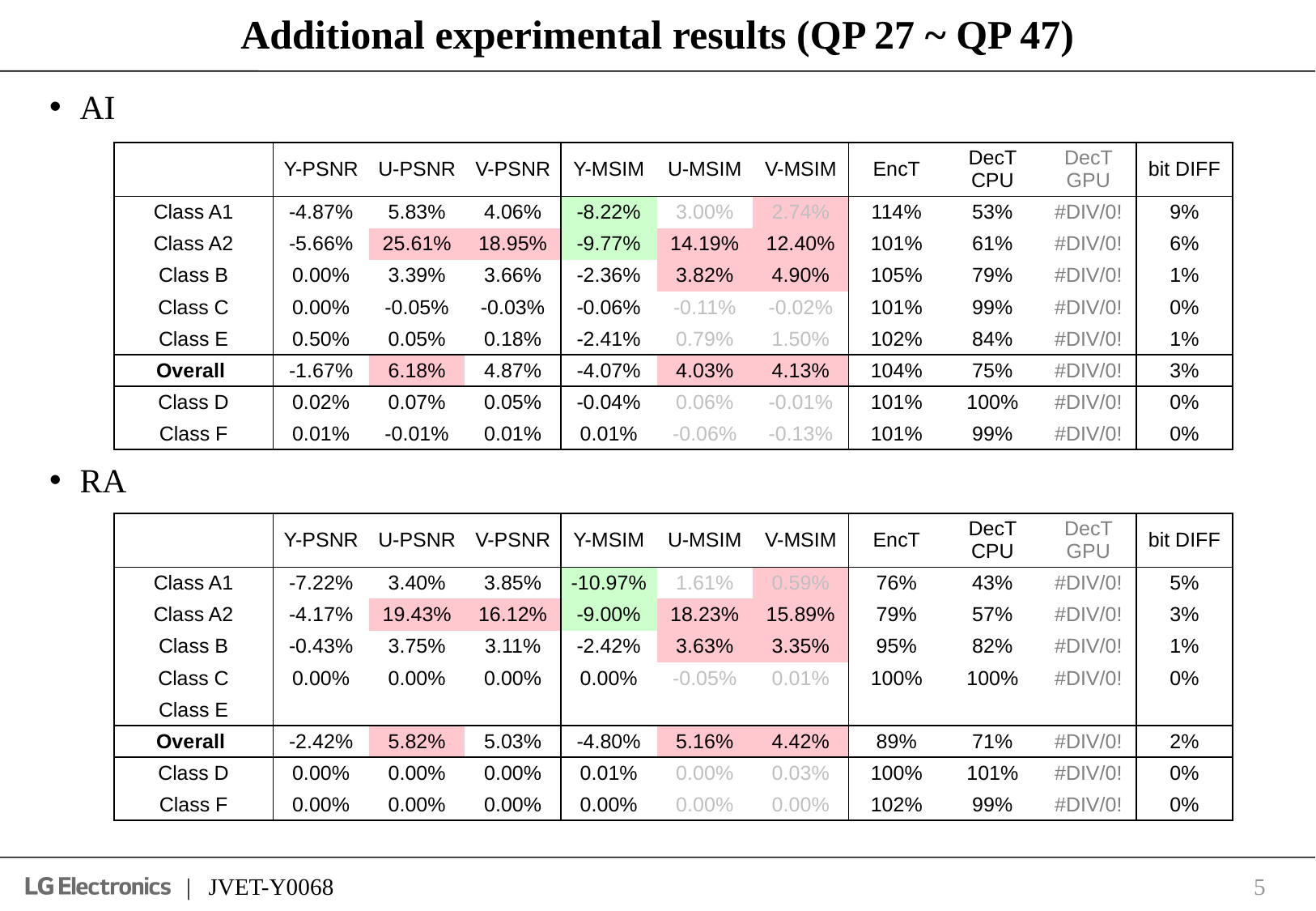

# Additional experimental results (QP 27 ~ QP 47)
AI

RA
|  | Y-PSNR | U-PSNR | V-PSNR | Y-MSIM | U-MSIM | V-MSIM | EncT | DecT CPU | DecT GPU | bit DIFF |
| --- | --- | --- | --- | --- | --- | --- | --- | --- | --- | --- |
| Class A1 | -4.87% | 5.83% | 4.06% | -8.22% | 3.00% | 2.74% | 114% | 53% | #DIV/0! | 9% |
| Class A2 | -5.66% | 25.61% | 18.95% | -9.77% | 14.19% | 12.40% | 101% | 61% | #DIV/0! | 6% |
| Class B | 0.00% | 3.39% | 3.66% | -2.36% | 3.82% | 4.90% | 105% | 79% | #DIV/0! | 1% |
| Class C | 0.00% | -0.05% | -0.03% | -0.06% | -0.11% | -0.02% | 101% | 99% | #DIV/0! | 0% |
| Class E | 0.50% | 0.05% | 0.18% | -2.41% | 0.79% | 1.50% | 102% | 84% | #DIV/0! | 1% |
| Overall | -1.67% | 6.18% | 4.87% | -4.07% | 4.03% | 4.13% | 104% | 75% | #DIV/0! | 3% |
| Class D | 0.02% | 0.07% | 0.05% | -0.04% | 0.06% | -0.01% | 101% | 100% | #DIV/0! | 0% |
| Class F | 0.01% | -0.01% | 0.01% | 0.01% | -0.06% | -0.13% | 101% | 99% | #DIV/0! | 0% |
|  | Y-PSNR | U-PSNR | V-PSNR | Y-MSIM | U-MSIM | V-MSIM | EncT | DecT CPU | DecT GPU | bit DIFF |
| --- | --- | --- | --- | --- | --- | --- | --- | --- | --- | --- |
| Class A1 | -7.22% | 3.40% | 3.85% | -10.97% | 1.61% | 0.59% | 76% | 43% | #DIV/0! | 5% |
| Class A2 | -4.17% | 19.43% | 16.12% | -9.00% | 18.23% | 15.89% | 79% | 57% | #DIV/0! | 3% |
| Class B | -0.43% | 3.75% | 3.11% | -2.42% | 3.63% | 3.35% | 95% | 82% | #DIV/0! | 1% |
| Class C | 0.00% | 0.00% | 0.00% | 0.00% | -0.05% | 0.01% | 100% | 100% | #DIV/0! | 0% |
| Class E |  |  |  |  |  |  |  |  |  |  |
| Overall | -2.42% | 5.82% | 5.03% | -4.80% | 5.16% | 4.42% | 89% | 71% | #DIV/0! | 2% |
| Class D | 0.00% | 0.00% | 0.00% | 0.01% | 0.00% | 0.03% | 100% | 101% | #DIV/0! | 0% |
| Class F | 0.00% | 0.00% | 0.00% | 0.00% | 0.00% | 0.00% | 102% | 99% | #DIV/0! | 0% |
5